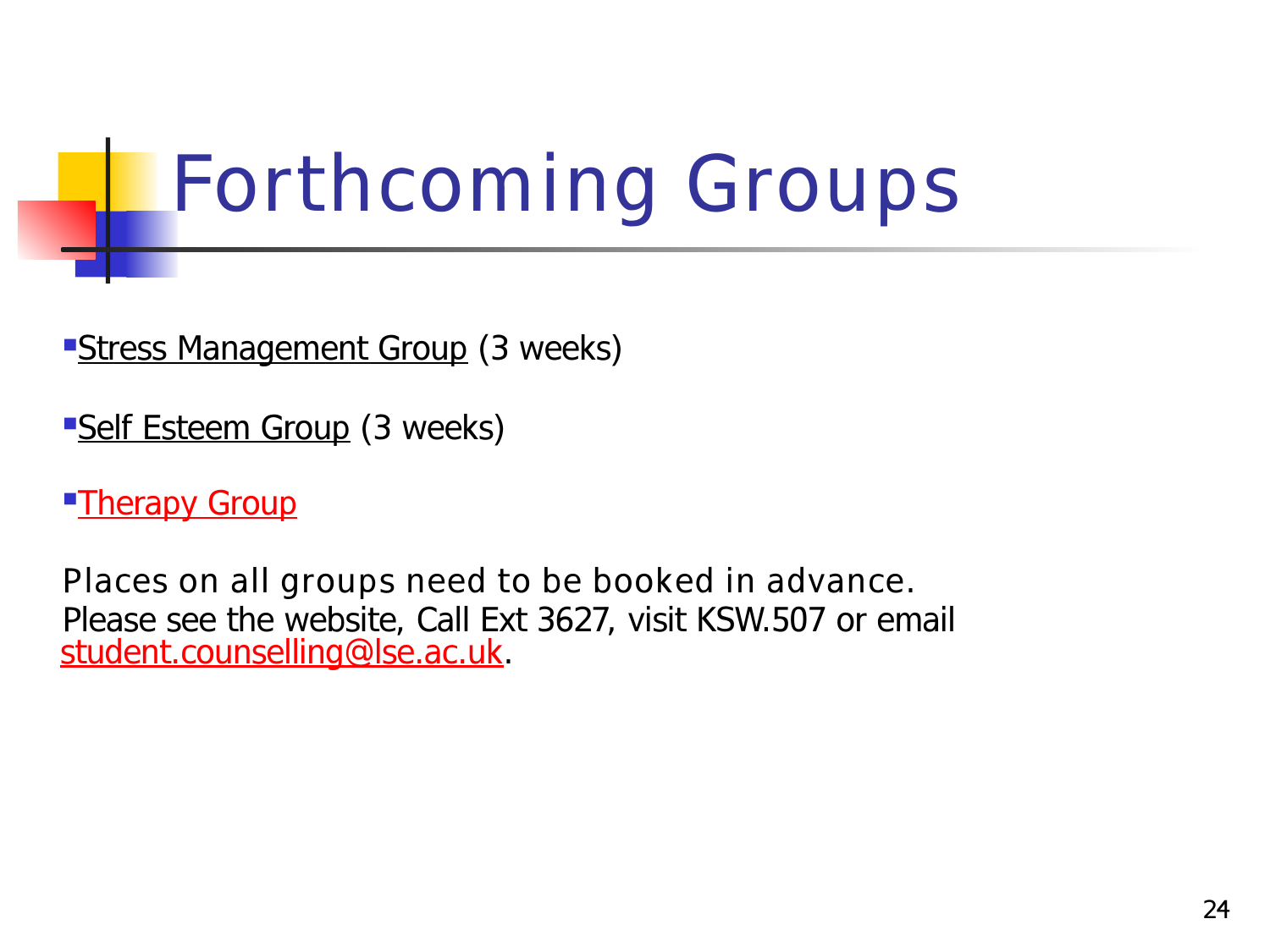

# Forthcoming Groups

Stress Management Group (3 weeks)
Self Esteem Group (3 weeks)
Therapy Group

Places on all groups need to be booked in advance.
Please see the website, Call Ext 3627, visit KSW.507 or email student.counselling@lse.ac.uk.
24